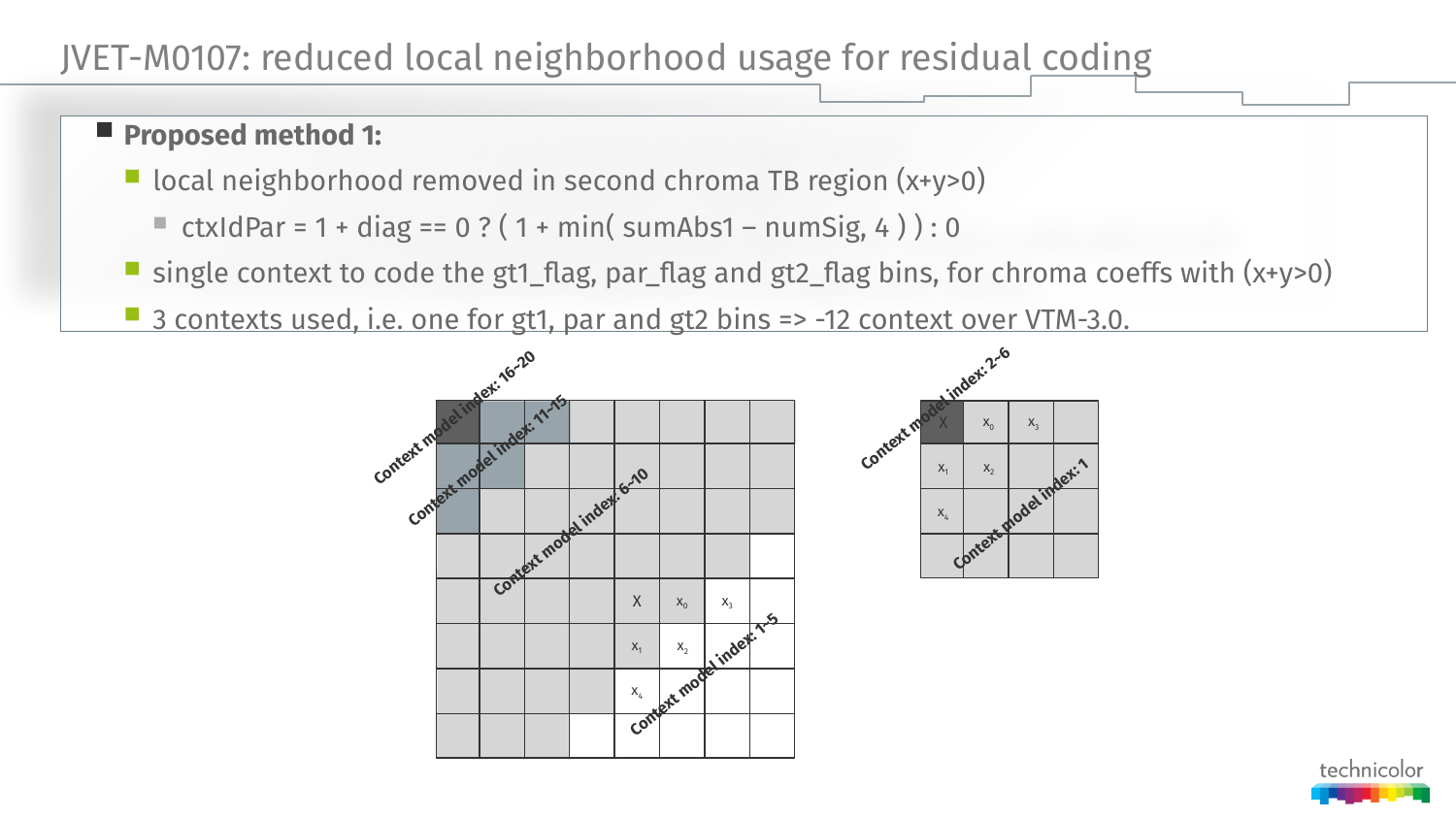

# JVET-M0107: reduced local neighborhood usage for residual coding
Proposed method 1:
local neighborhood removed in second chroma TB region (x+y>0)
ctxIdPar = 1 + diag == 0 ? ( 1 + min( sumAbs1 – numSig, 4 ) ) : 0
single context to code the gt1_flag, par_flag and gt2_flag bins, for chroma coeffs with (x+y>0)
3 contexts used, i.e. one for gt1, par and gt2 bins => -12 context over VTM-3.0.

Context model index: 2~6
x3
x0
X

x1
x2

x4
Context model index: 1

Context model index: 16~20

x3
x0
X
x1
x2
x4

Context model index: 11~15
Context model index: 6~10
Context model index: 1~5